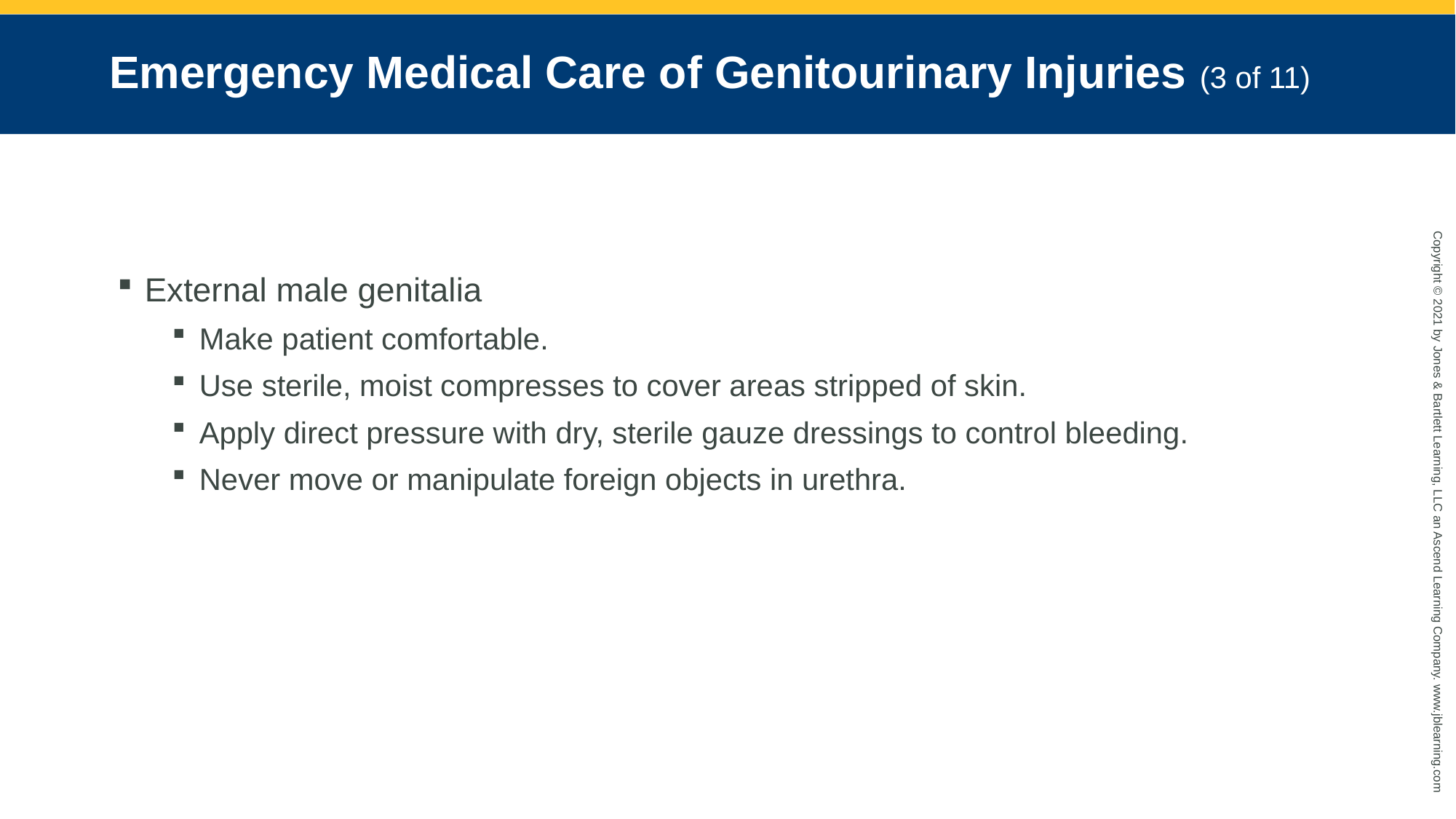

# Emergency Medical Care of Genitourinary Injuries (3 of 11)
External male genitalia
Make patient comfortable.
Use sterile, moist compresses to cover areas stripped of skin.
Apply direct pressure with dry, sterile gauze dressings to control bleeding.
Never move or manipulate foreign objects in urethra.